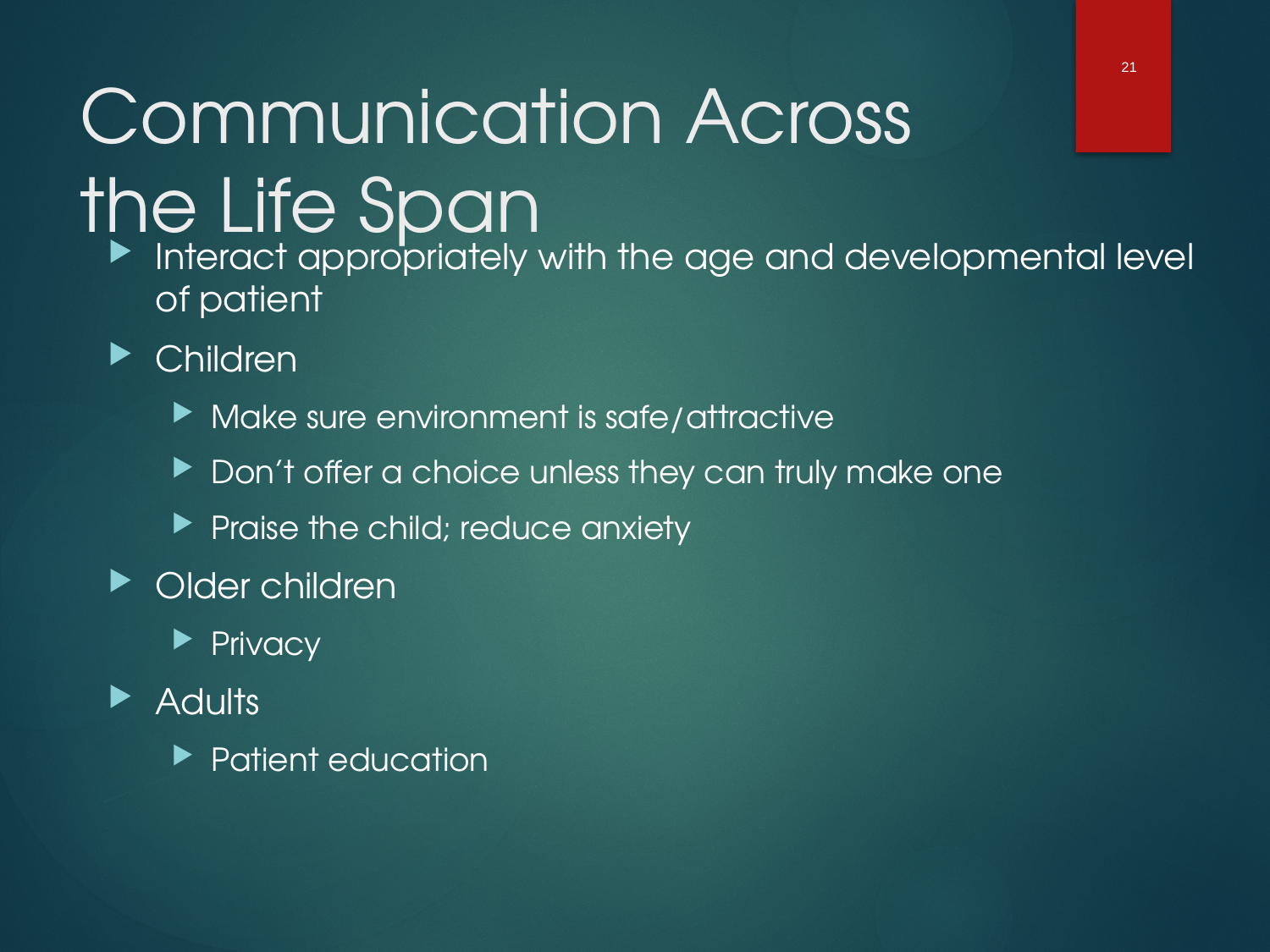

21

# Communication Across the Life Span
Interact appropriately with the age and developmental level of patient
Children
Make sure environment is safe/attractive
Don’t offer a choice unless they can truly make one
Praise the child; reduce anxiety
Older children
Privacy
Adults
Patient education